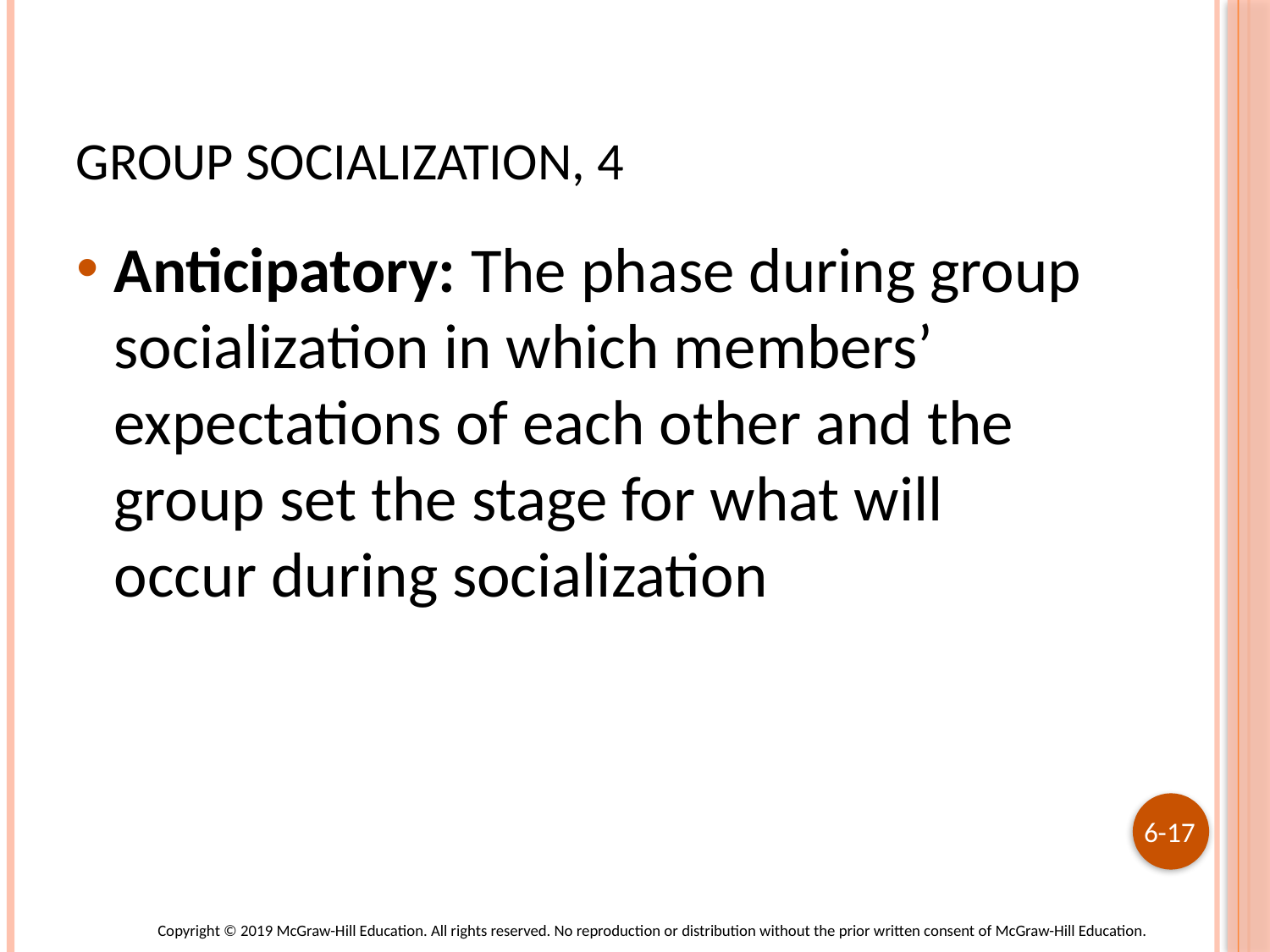

# Group Socialization, 4
Anticipatory: The phase during group socialization in which members’ expectations of each other and the group set the stage for what will occur during socialization